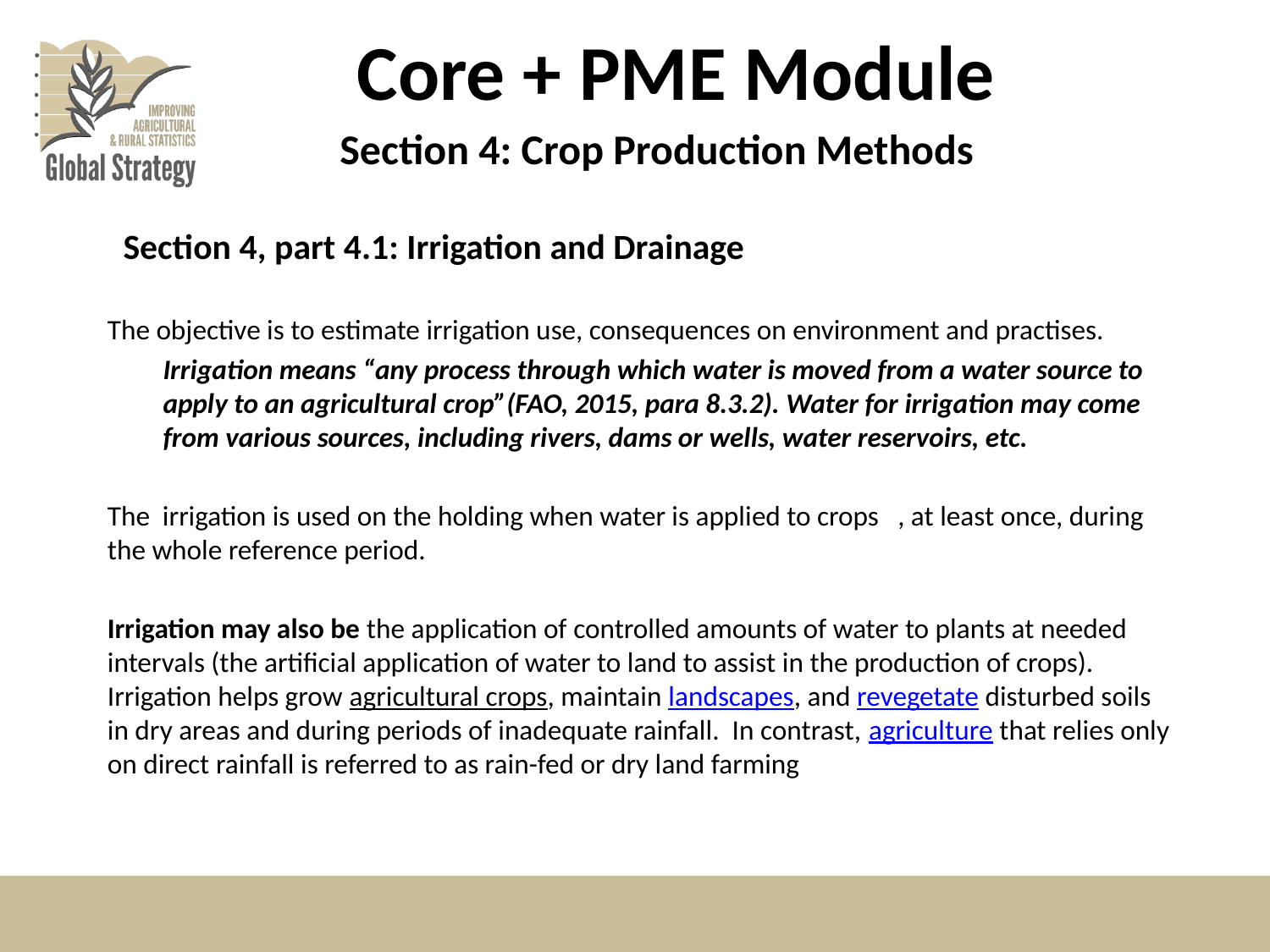

# Core + PME Module
Section 4: Crop Production Methods

Section 4, part 4.1: Irrigation and Drainage

The objective is to estimate irrigation use, consequences on environment and practises.
Irrigation means “any process through which water is moved from a water source to apply to an agricultural crop”(FAO, 2015, para 8.3.2). Water for irrigation may come from various sources, including rivers, dams or wells, water reservoirs, etc.

The  irrigation is used on the holding when water is applied to crops   , at least once, during the whole reference period.

Irrigation may also be the application of controlled amounts of water to plants at needed intervals (the artificial application of water to land to assist in the production of crops). Irrigation helps grow agricultural crops, maintain landscapes, and revegetate disturbed soils in dry areas and during periods of inadequate rainfall.  In contrast, agriculture that relies only on direct rainfall is referred to as rain-fed or dry land farming